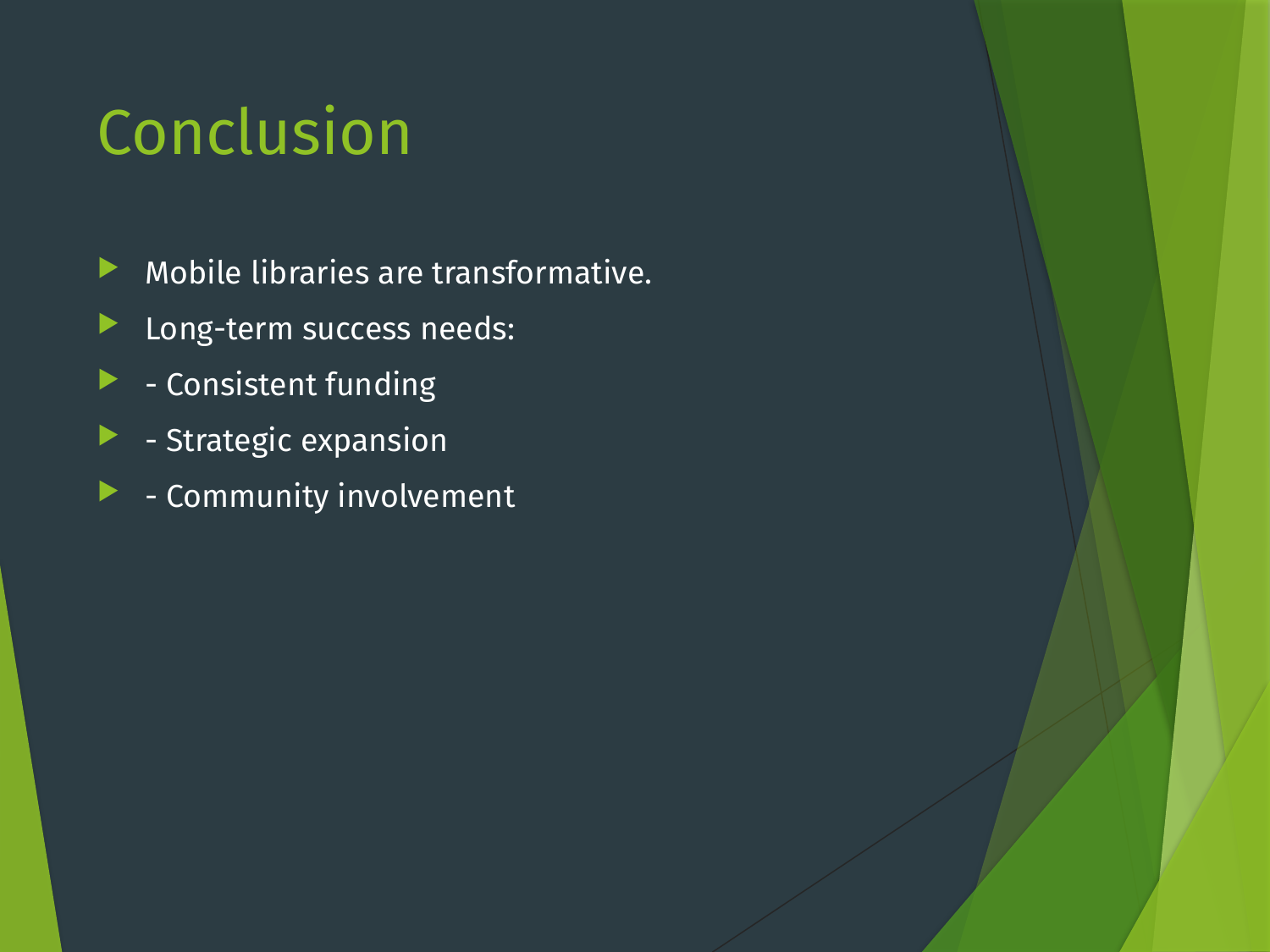

# Conclusion

Mobile libraries are transformative.
Long-term success needs:
- Consistent funding
- Strategic expansion
- Community involvement